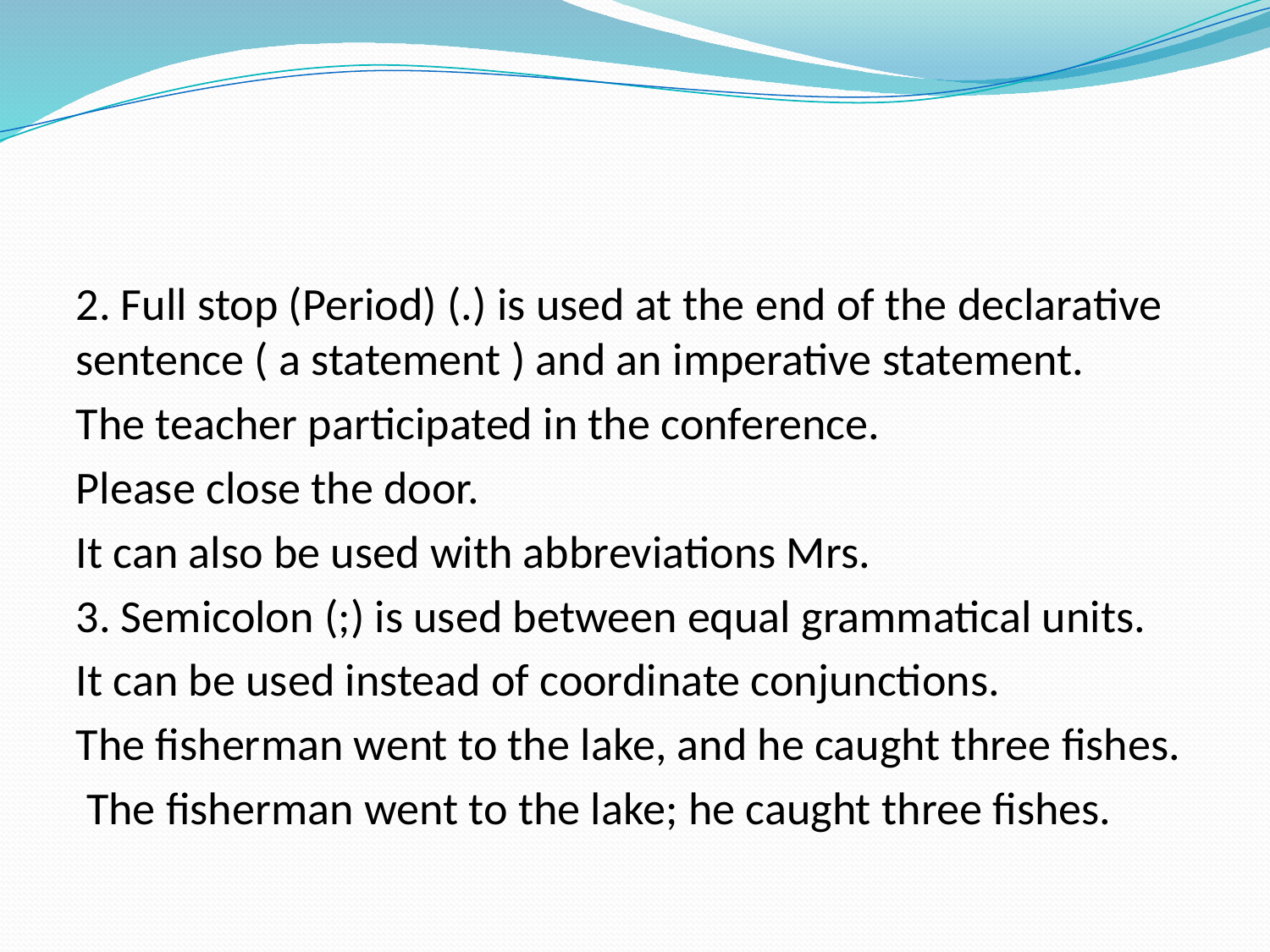

#
2. Full stop (Period) (.) is used at the end of the declarative sentence ( a statement ) and an imperative statement.
The teacher participated in the conference.
Please close the door.
It can also be used with abbreviations Mrs.
3. Semicolon (;) is used between equal grammatical units.
It can be used instead of coordinate conjunctions.
The fisherman went to the lake, and he caught three fishes.
 The fisherman went to the lake; he caught three fishes.